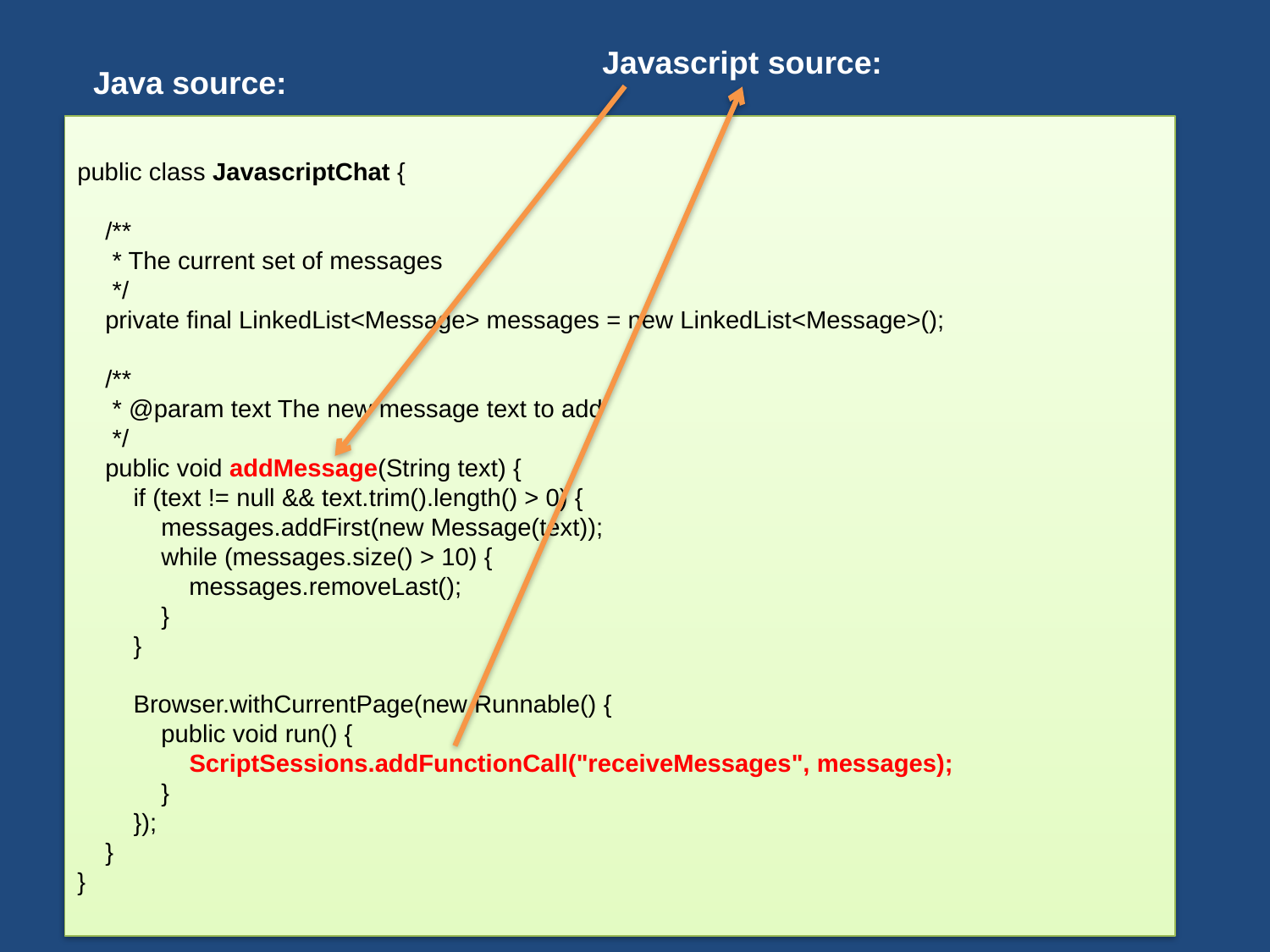

Javascript source:
Java source:
public class JavascriptChat {

    /**
     * The current set of messages
     */
    private final LinkedList<Message> messages = new LinkedList<Message>();

    /**
     * @param text The new message text to add
     */
    public void addMessage(String text) {
        if (text != null && text.trim().length() > 0) {
            messages.addFirst(new Message(text));
            while (messages.size() > 10) {
                messages.removeLast();
            }
        }

        Browser.withCurrentPage(new Runnable() {
            public void run() {
                ScriptSessions.addFunctionCall("receiveMessages", messages);
            }
        });
    }
}